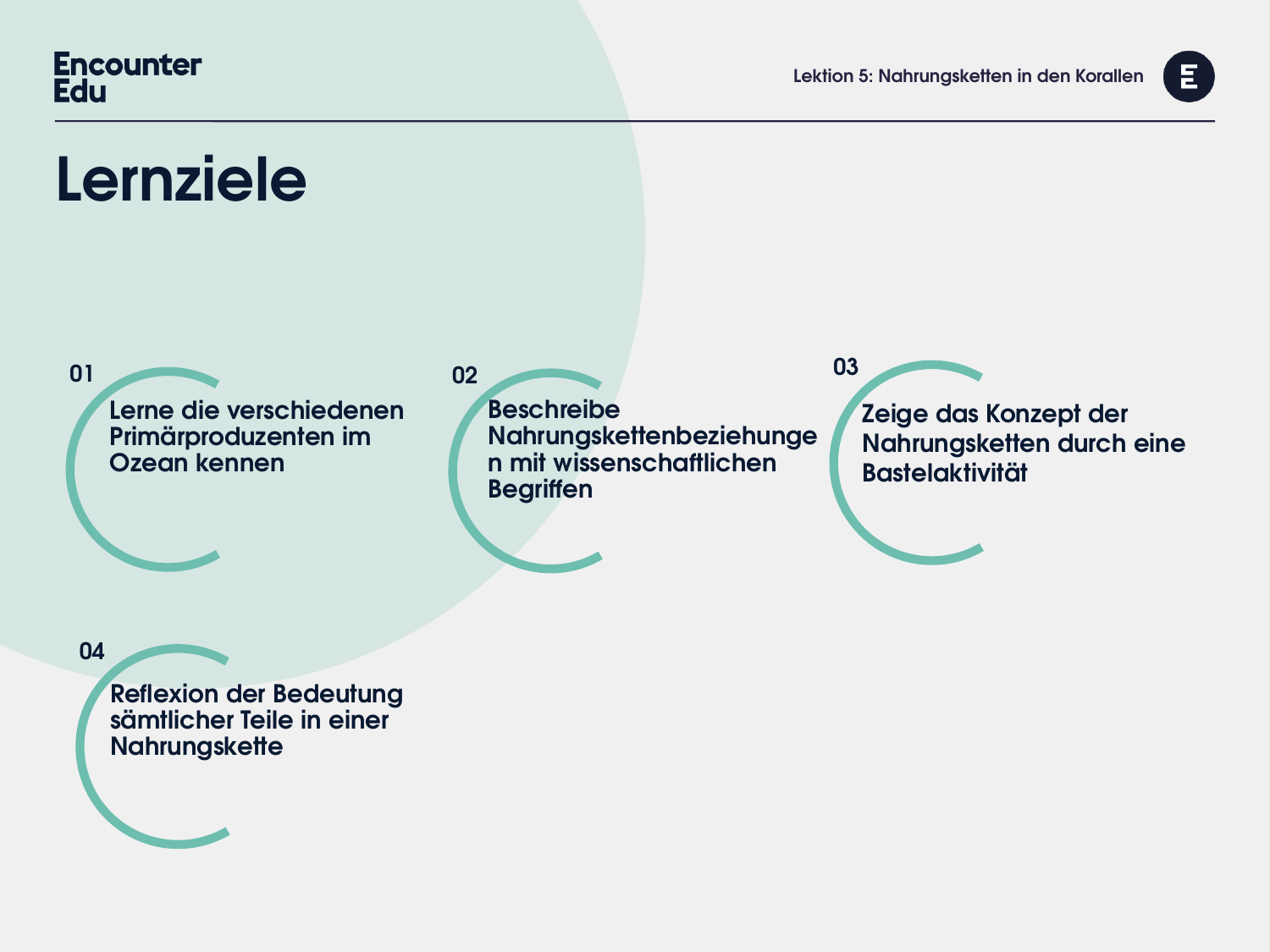

# Lektion 5: Nahrungsketten in den Korallen
Lernziele
Beschreibe Nahrungskettenbeziehungen mit wissenschaftlichen Begriffen
Zeige das Konzept der Nahrungsketten durch eine Bastelaktivität
Lerne die verschiedenen Primärproduzenten im
Ozean kennen
Reflexion der Bedeutung sämtlicher Teile in einer Nahrungskette